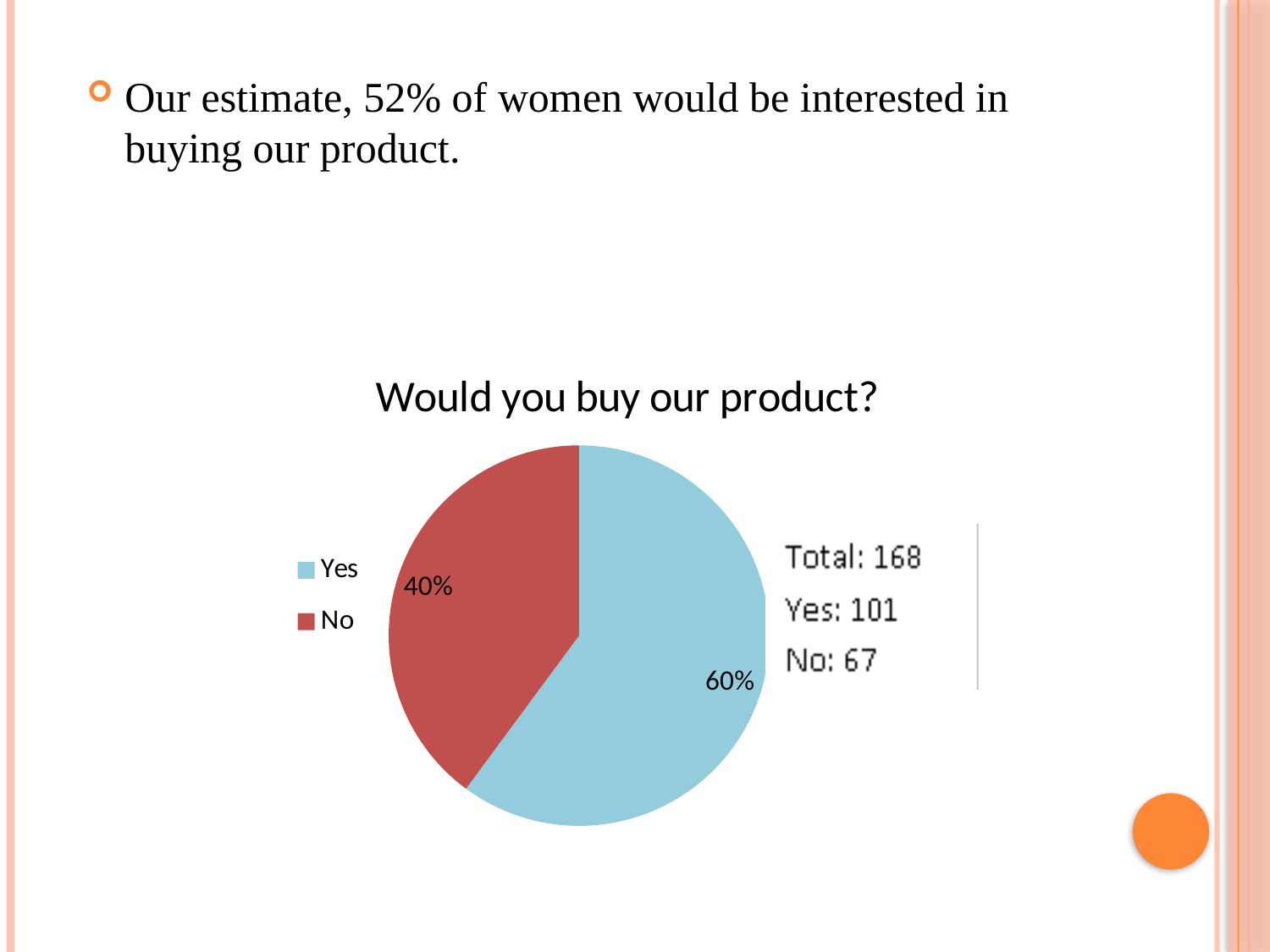

Our estimate, 52% of women would be interested in buying our product.

### Chart: Would you buy our product?

| Category | Would you |
|---|---|
| Yes  | 101.0 |
| No | 67.0 |